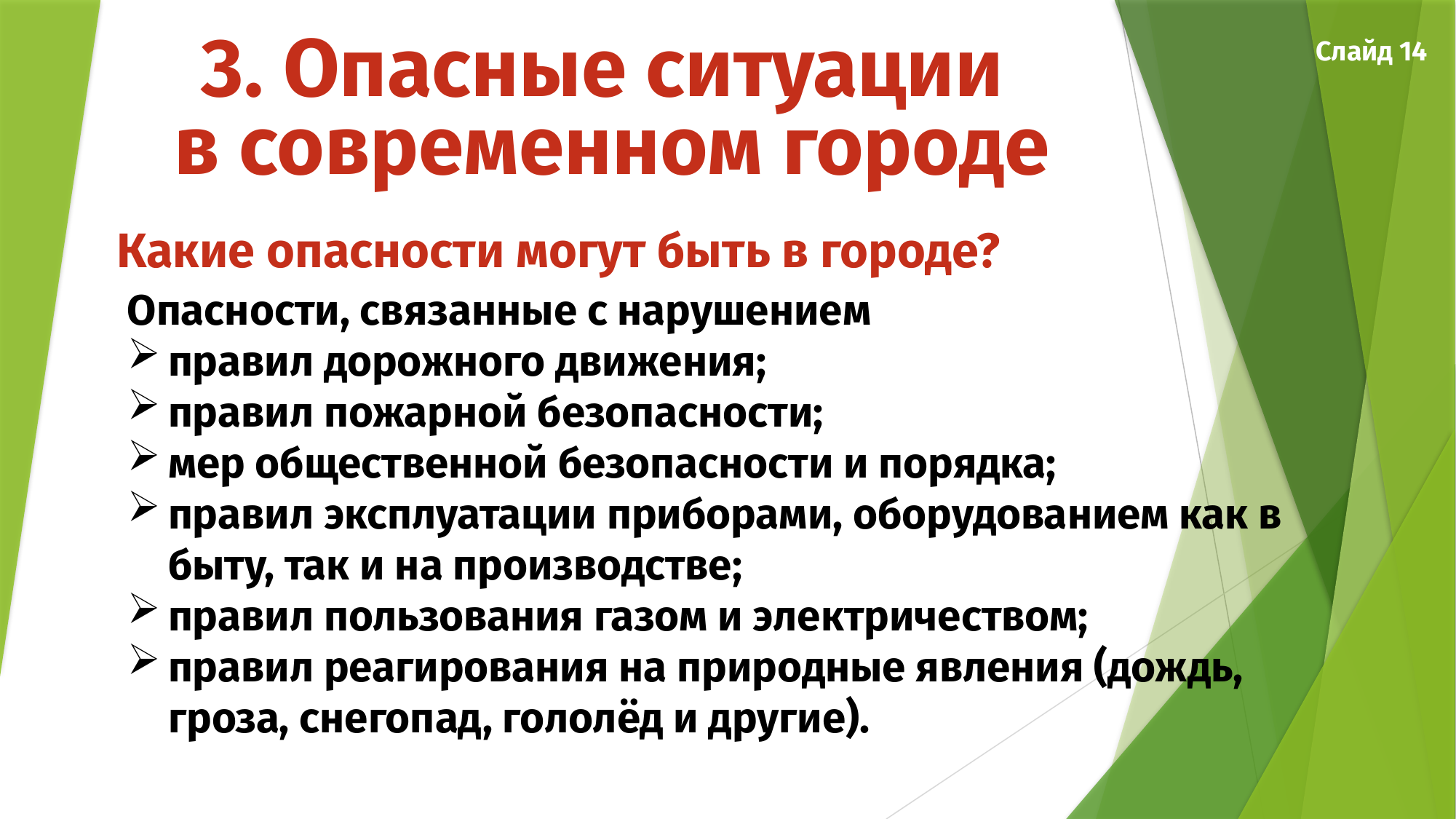

3. Опасные ситуации
в современном городе
Слайд 14
Какие опасности могут быть в городе?
Опасности, связанные с нарушением
правил дорожного движения;
правил пожарной безопасности;
мер общественной безопасности и порядка;
правил эксплуатации приборами, оборудованием как в быту, так и на производстве;
правил пользования газом и электричеством;
правил реагирования на природные явления (дождь, гроза, снегопад, гололёд и другие).